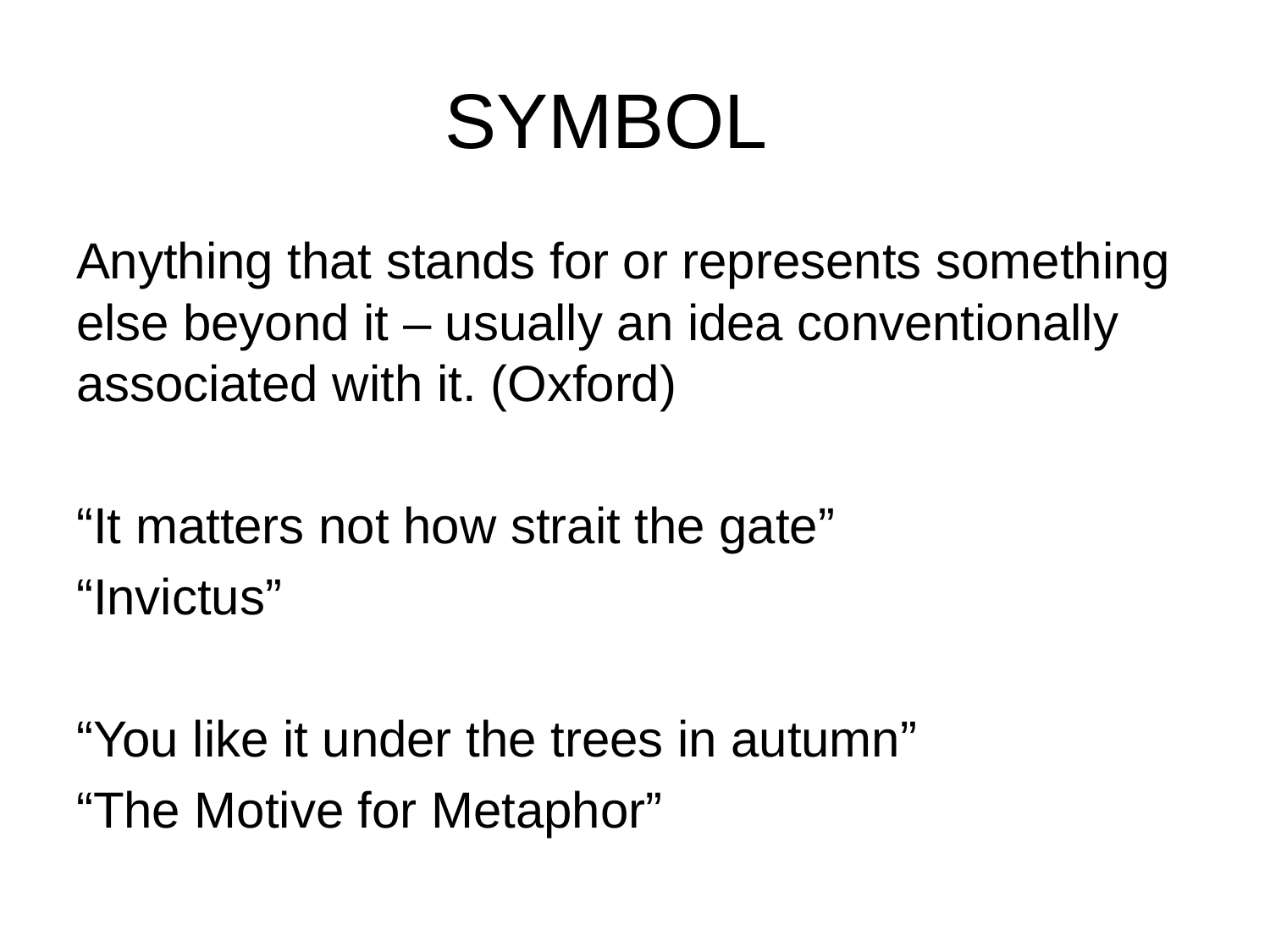

# SYMBOL
Anything that stands for or represents something else beyond it – usually an idea conventionally associated with it. (Oxford)

“It matters not how strait the gate”
“Invictus”

“You like it under the trees in autumn”
“The Motive for Metaphor”